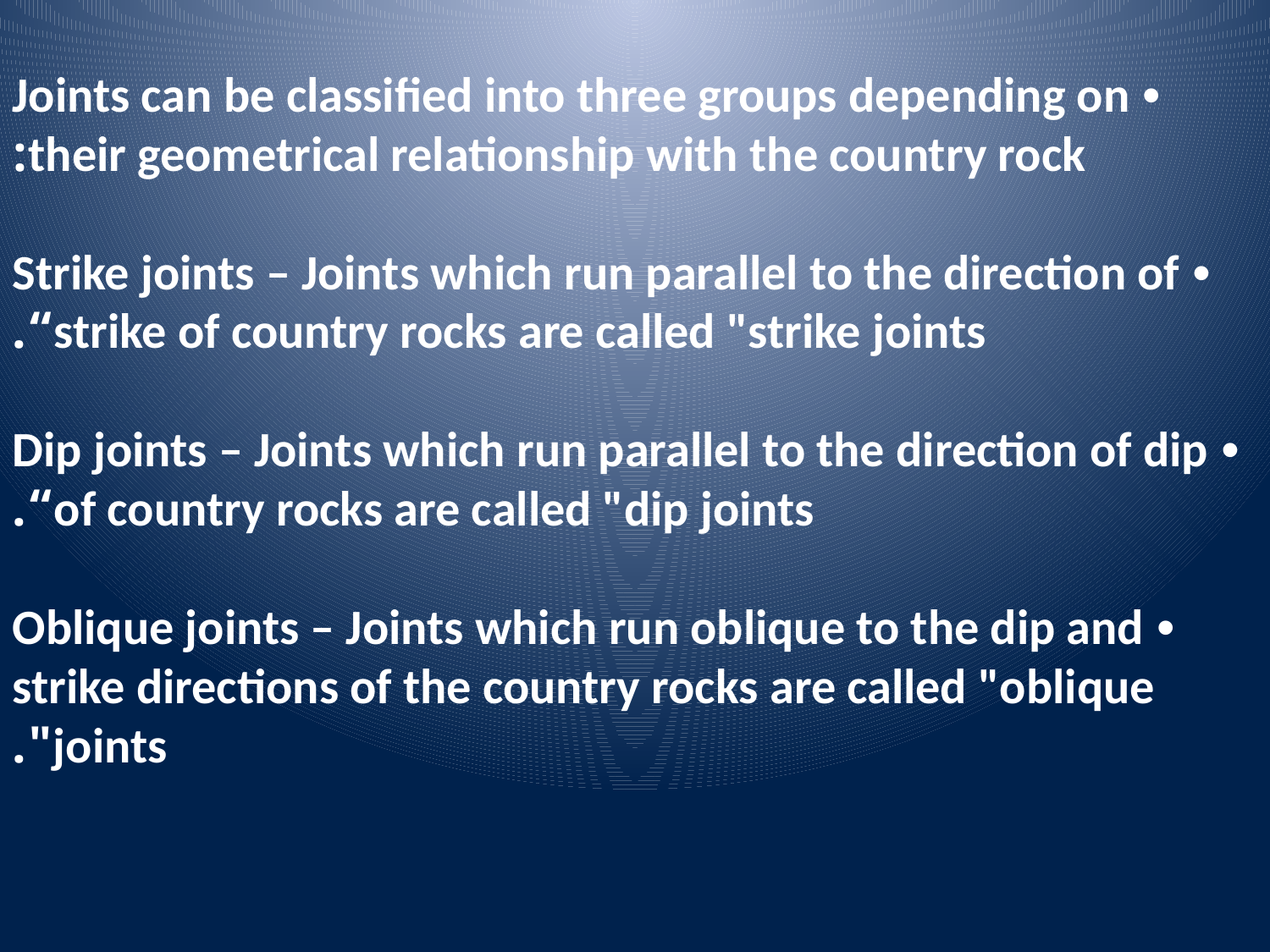

• Joints can be classified into three groups depending on
their geometrical relationship with the country rock:

• Strike joints – Joints which run parallel to the direction of
strike of country rocks are called "strike joints“.

• Dip joints – Joints which run parallel to the direction of dip
of country rocks are called "dip joints“.

• Oblique joints – Joints which run oblique to the dip and
strike directions of the country rocks are called "oblique
joints".